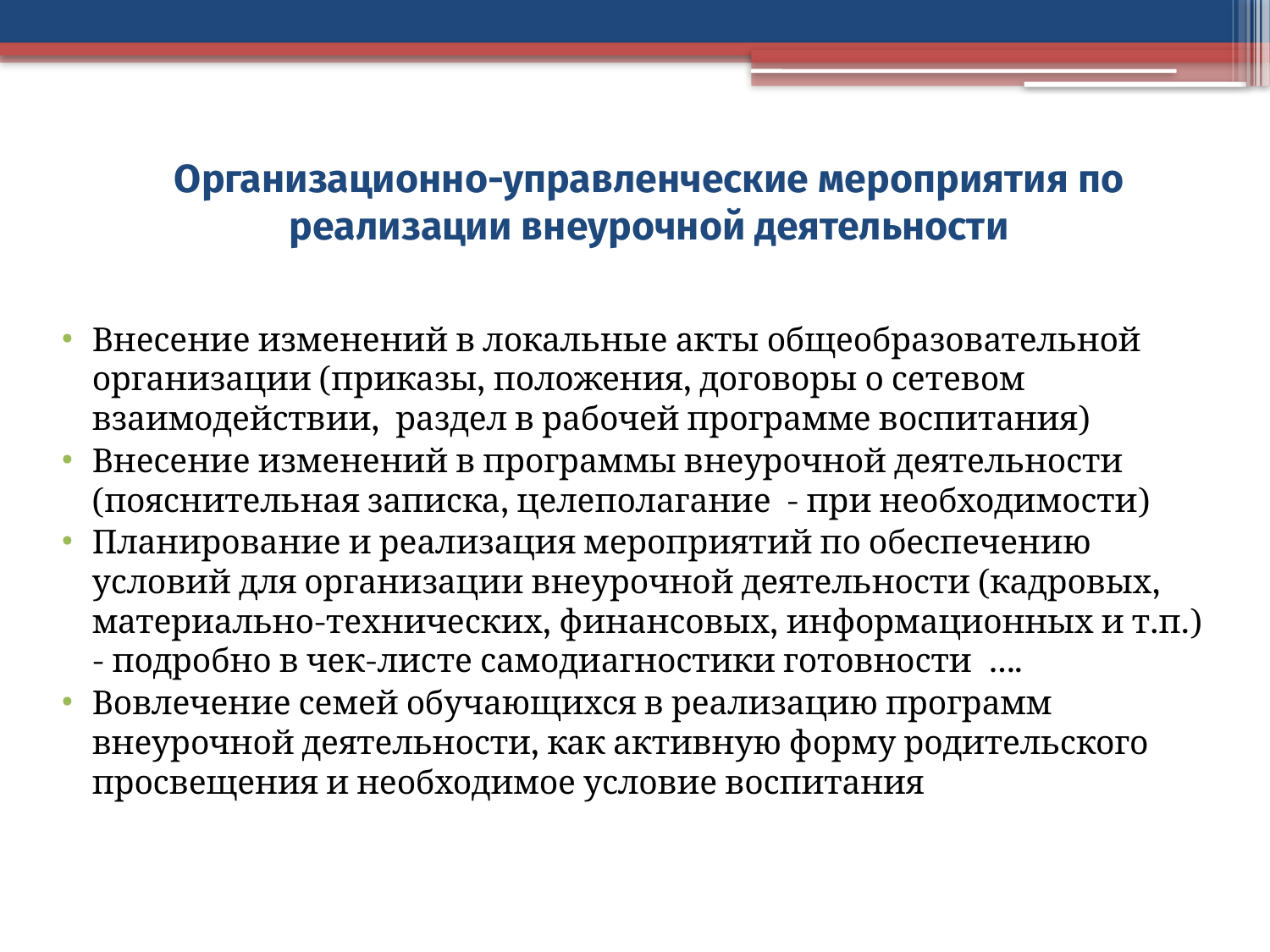

# Организационно-управленческие мероприятия по реализации внеурочной деятельности
Внесение изменений в локальные акты общеобразовательной организации (приказы, положения, договоры о сетевом взаимодействии,  раздел в рабочей программе воспитания)
Внесение изменений в программы внеурочной деятельности (пояснительная записка, целеполагание  - при необходимости)
Планирование и реализация мероприятий по обеспечению условий для организации внеурочной деятельности (кадровых, материально-технических, финансовых, информационных и т.п.)  - подробно в чек-листе самодиагностики готовности  ….
Вовлечение семей обучающихся в реализацию программ внеурочной деятельности, как активную форму родительского просвещения и необходимое условие воспитания